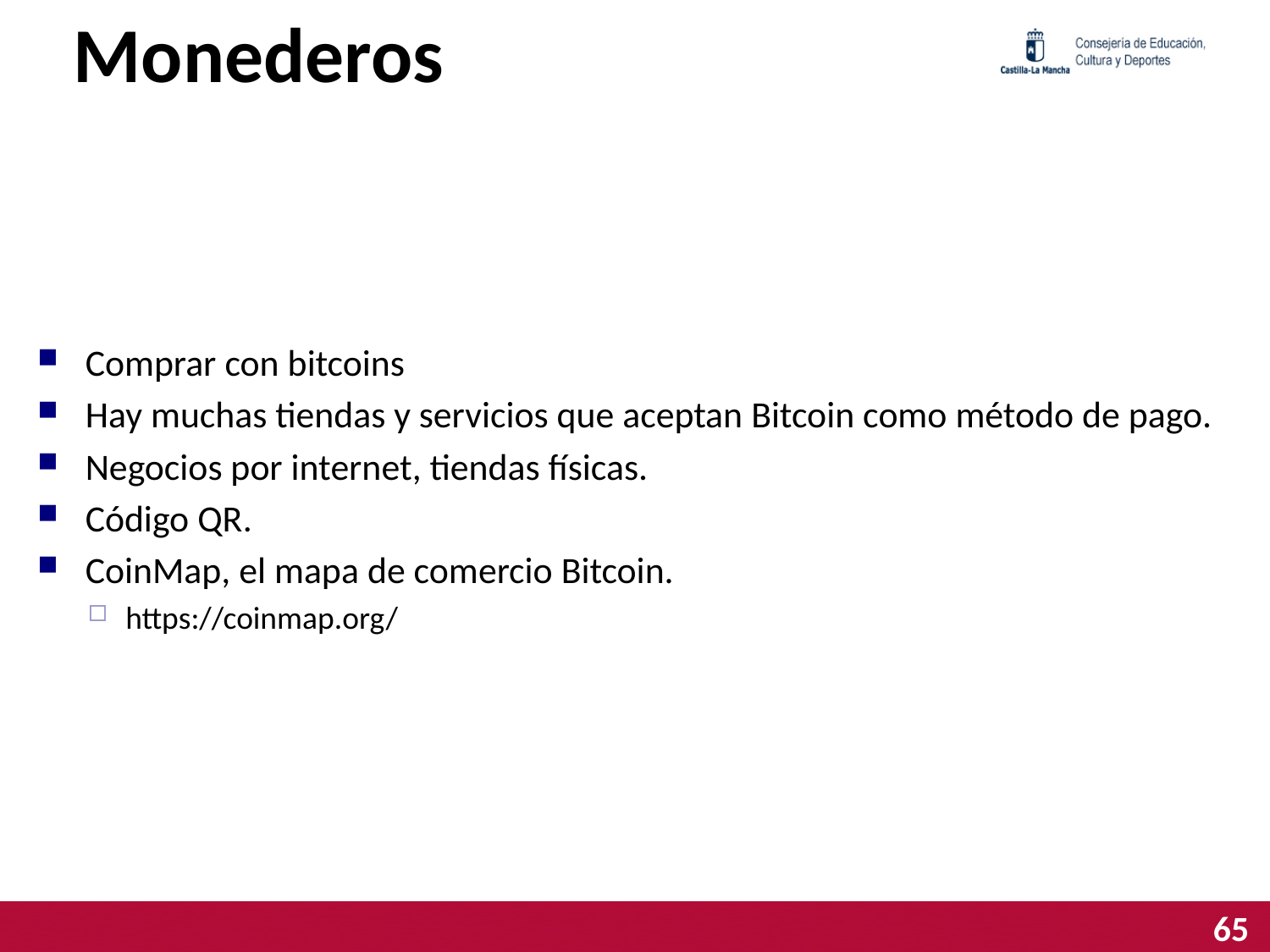

# Monederos

Comprar con bitcoins
Hay muchas tiendas y servicios que aceptan Bitcoin como método de pago.
Negocios por internet, tiendas físicas.
Código QR.
CoinMap, el mapa de comercio Bitcoin.
https://coinmap.org/